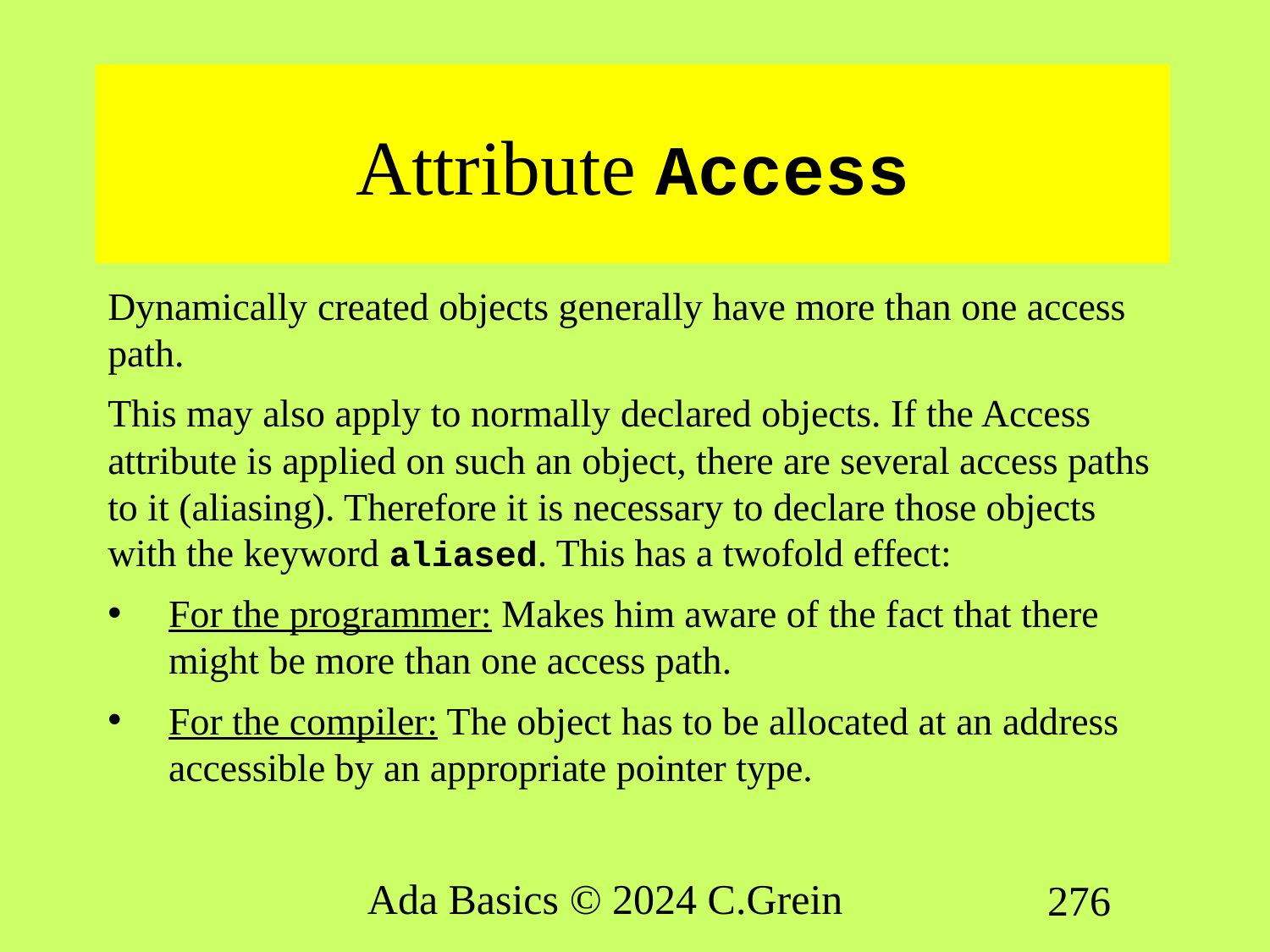

# Attribute Access
Dynamically created objects generally have more than one access path.
This may also apply to normally declared objects. If the Access attribute is applied on such an object, there are several access paths to it (aliasing). Therefore it is necessary to declare those objects with the keyword aliased. This has a twofold effect:
For the programmer: Makes him aware of the fact that there might be more than one access path.
For the compiler: The object has to be allocated at an address accessible by an appropriate pointer type.
Ada Basics © 2024 C.Grein
276